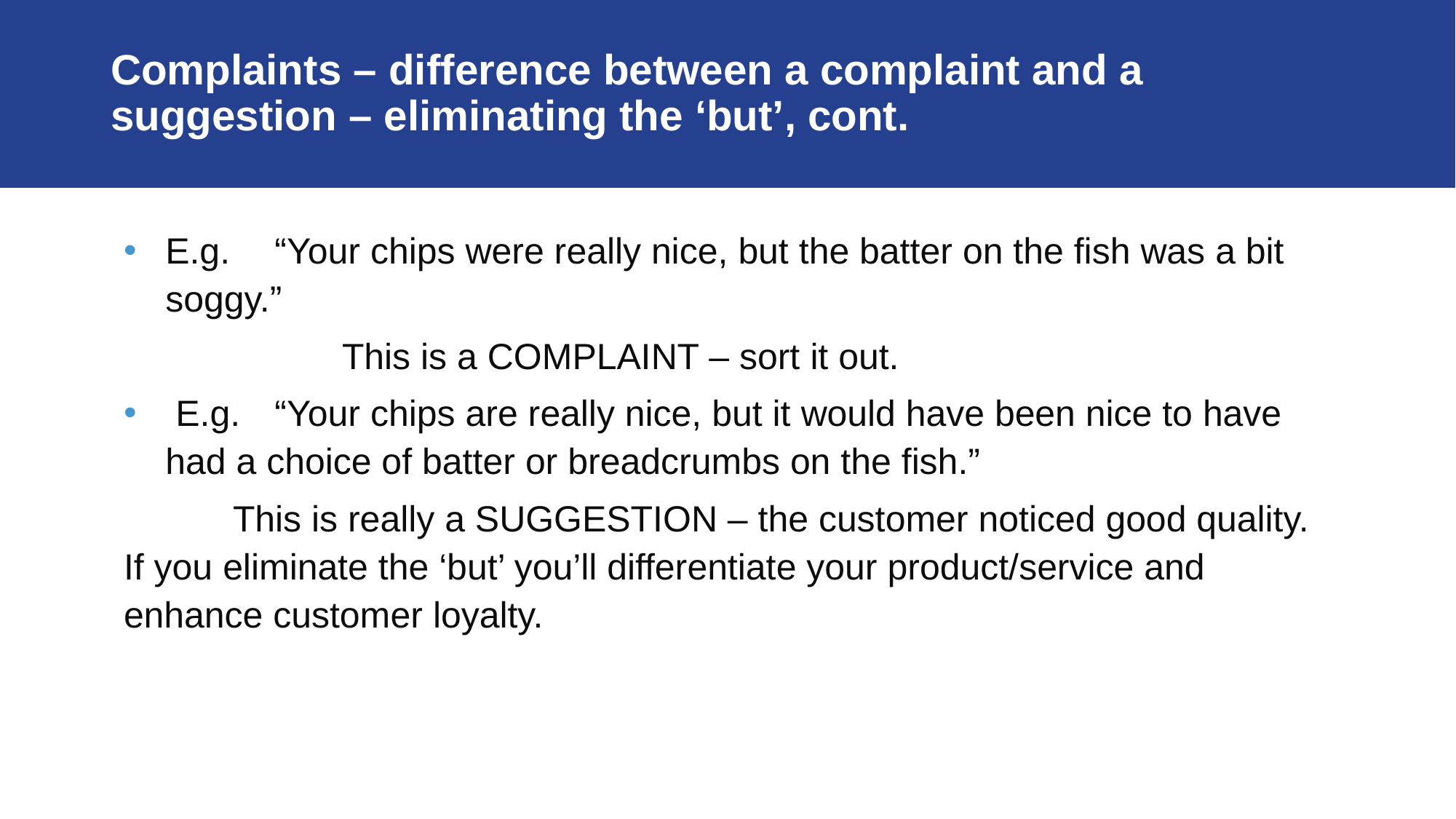

# Complaints – difference between a complaint and a suggestion – eliminating the ‘but’, cont.
E.g.	“Your chips were really nice, but the batter on the fish was a bit soggy.”
		This is a COMPLAINT – sort it out.
 E.g.	“Your chips are really nice, but it would have been nice to have had a choice of batter or breadcrumbs on the fish.”
 	This is really a SUGGESTION – the customer noticed good quality.  If you eliminate the ‘but’ you’ll differentiate your product/service and enhance customer loyalty.